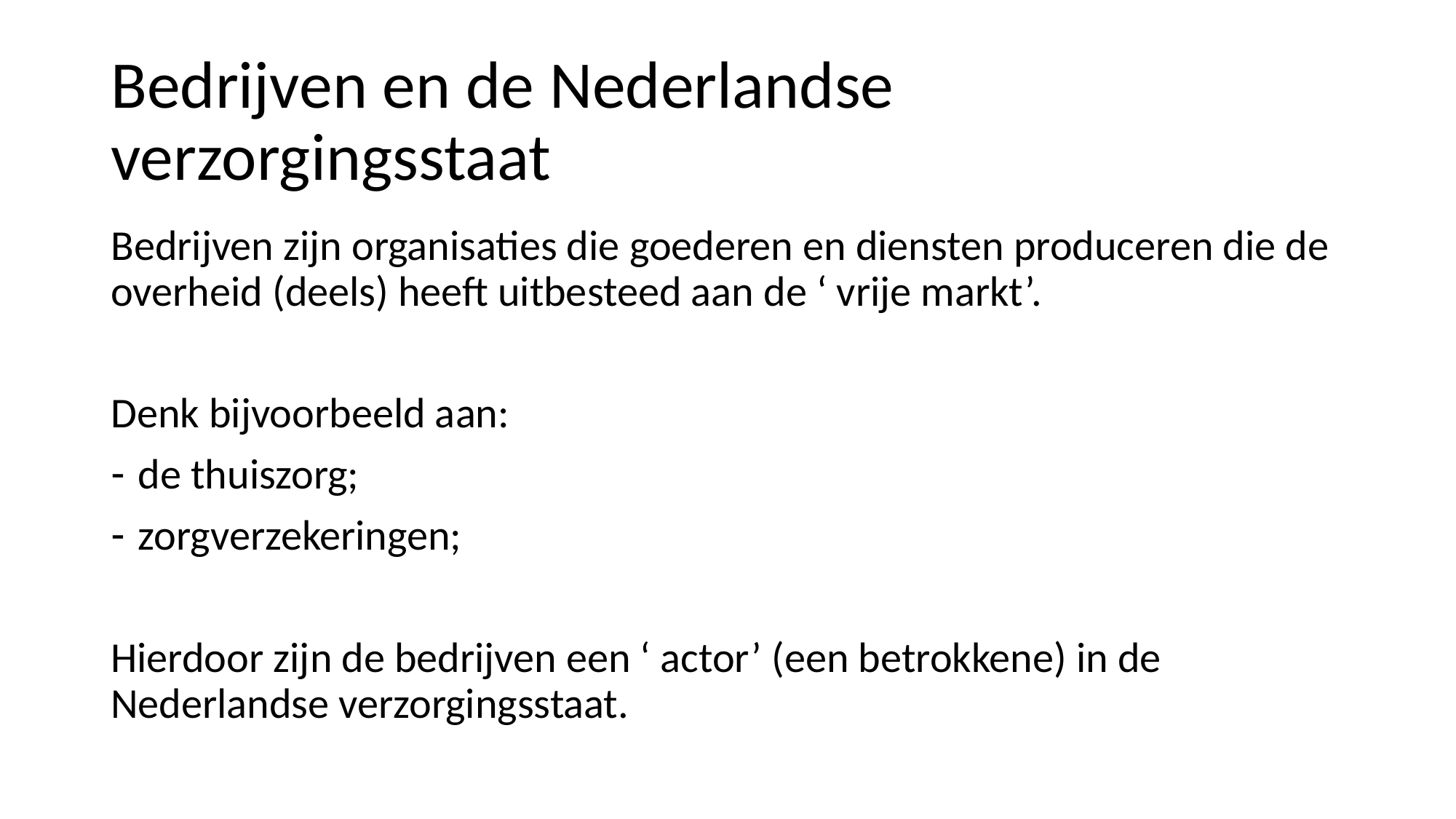

# Bedrijven en de Nederlandse verzorgingsstaat
Bedrijven zijn organisaties die goederen en diensten produceren die de overheid (deels) heeft uitbesteed aan de ‘ vrije markt’.

Denk bijvoorbeeld aan:
de thuiszorg;
zorgverzekeringen;

Hierdoor zijn de bedrijven een ‘ actor’ (een betrokkene) in de Nederlandse verzorgingsstaat.